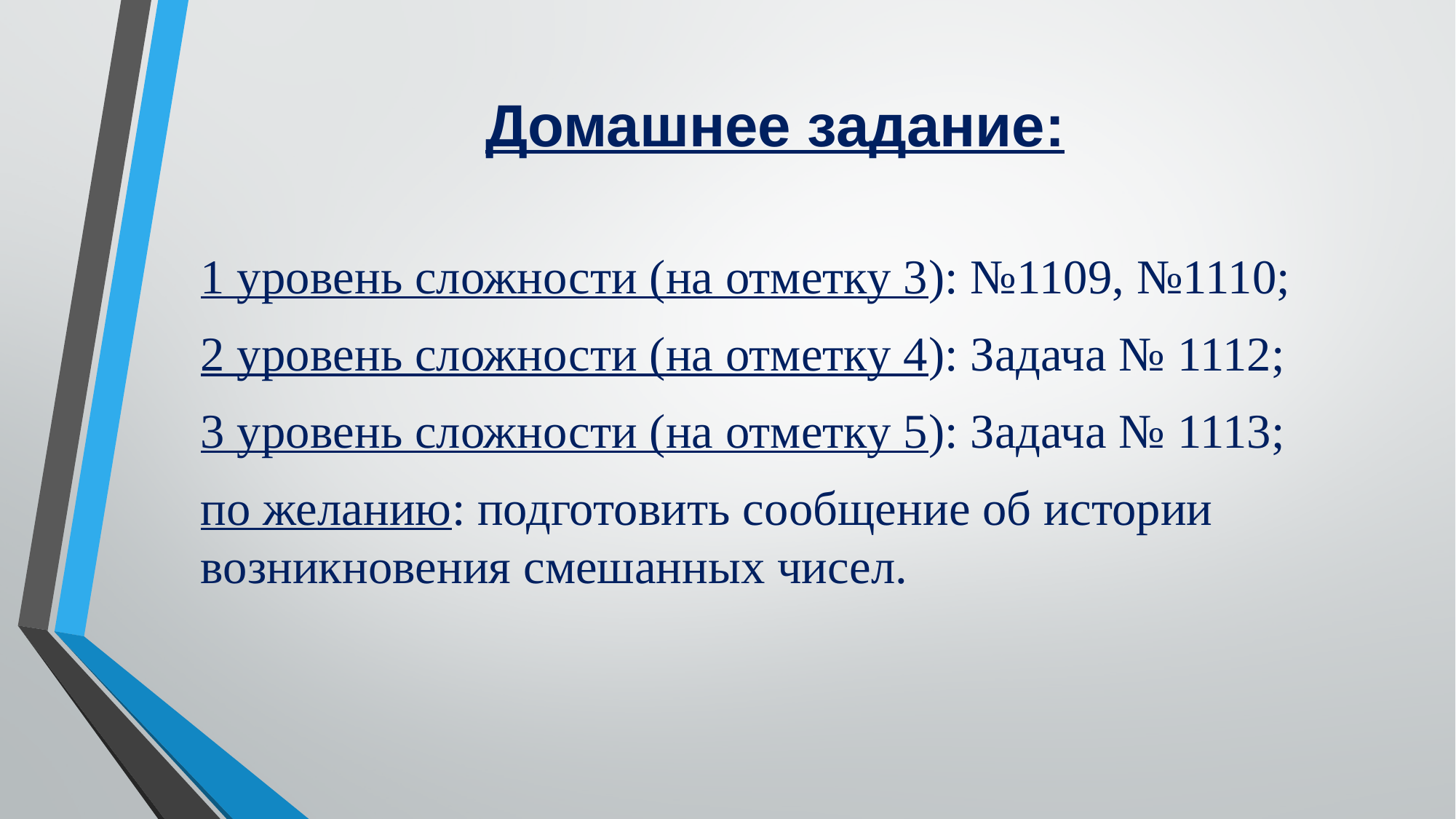

# Домашнее задание:
1 уровень сложности (на отметку 3): №1109, №1110;
2 уровень сложности (на отметку 4): Задача № 1112;
3 уровень сложности (на отметку 5): Задача № 1113;
по желанию: подготовить сообщение об истории возникновения смешанных чисел.